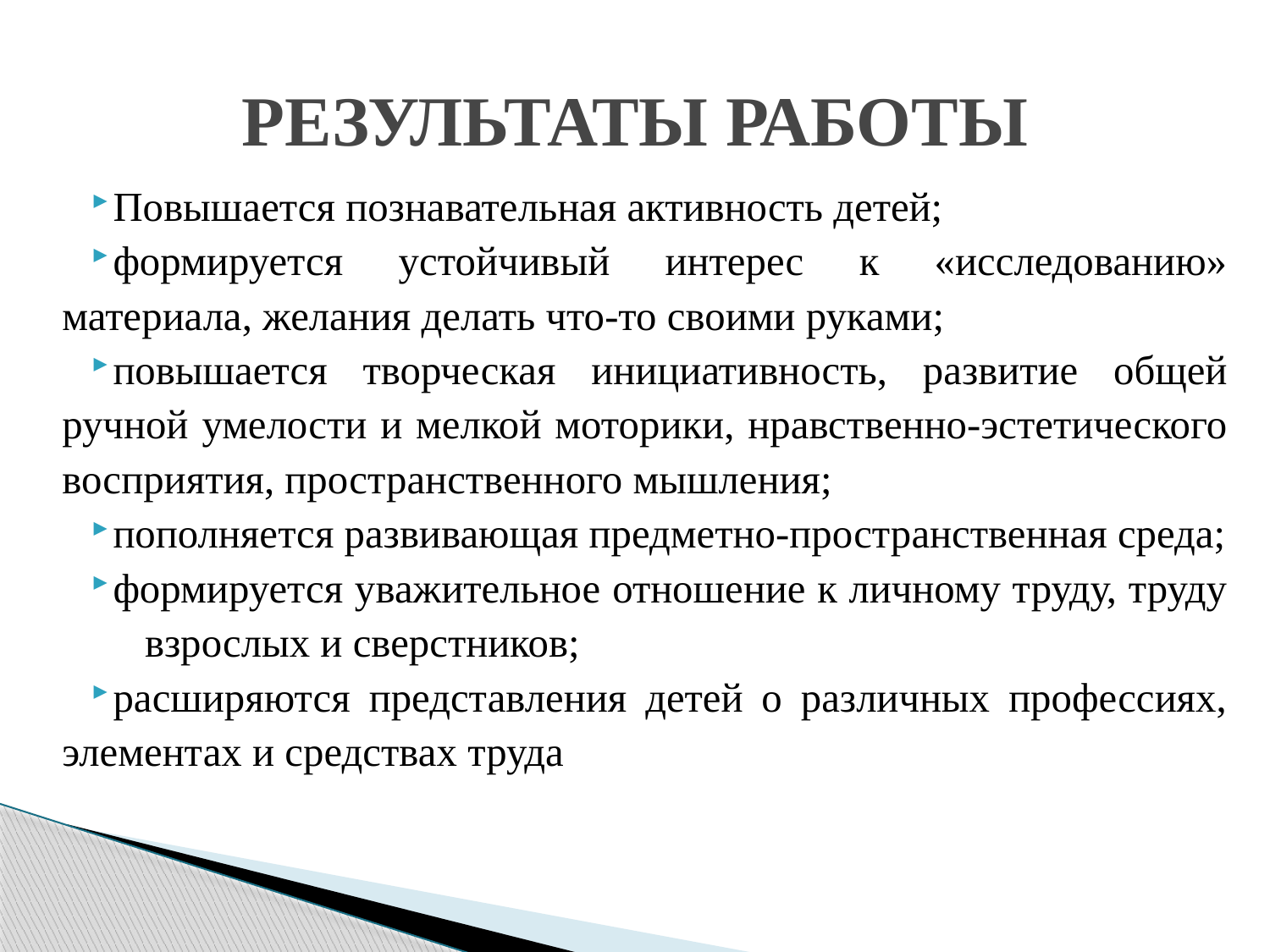

# РЕЗУЛЬТАТЫ РАБОТЫ
Повышается познавательная активность детей;
формируется устойчивый интерес к «исследованию» материала, желания делать что-то своими руками;
повышается творческая инициативность, развитие общей ручной умелости и мелкой моторики, нравственно-эстетического восприятия, пространственного мышления;
пополняется развивающая предметно-пространственная среда;
формируется уважительное отношение к личному труду, труду         взрослых и сверстников;
расширяются представления детей о различных профессиях, элементах и средствах труда